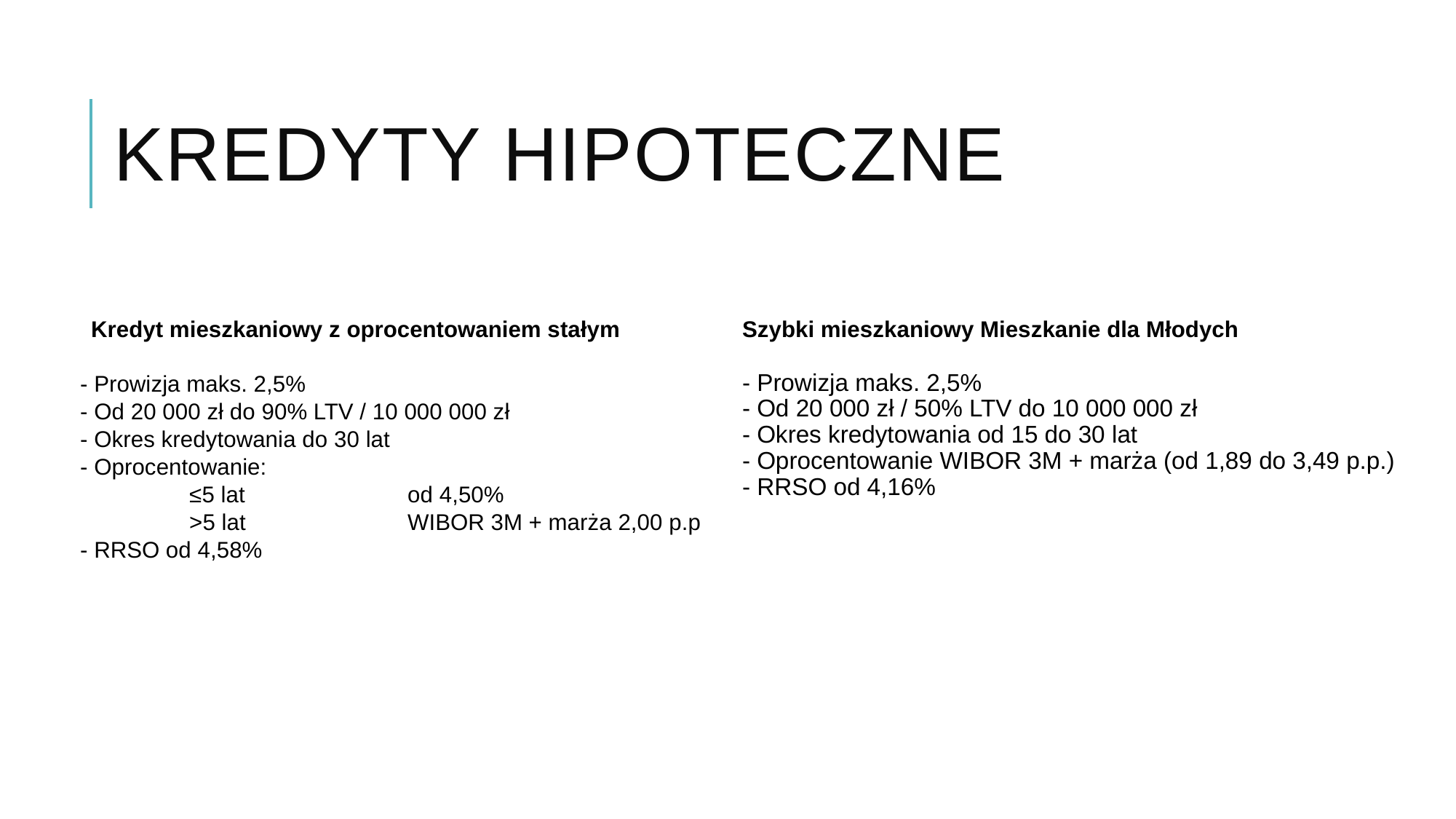

# KREDyty HIPOTECZNE
Kredyt mieszkaniowy z oprocentowaniem stałym
- Prowizja maks. 2,5%
- Od 20 000 zł do 90% LTV / 10 000 000 zł
- Okres kredytowania do 30 lat
- Oprocentowanie:
	≤5 lat		od 4,50%
	>5 lat		WIBOR 3M + marża 2,00 p.p
- RRSO od 4,58%

Szybki mieszkaniowy Mieszkanie dla Młodych
- Prowizja maks. 2,5%
- Od 20 000 zł / 50% LTV do 10 000 000 zł
- Okres kredytowania od 15 do 30 lat
- Oprocentowanie WIBOR 3M + marża (od 1,89 do 3,49 p.p.)
- RRSO od 4,16%